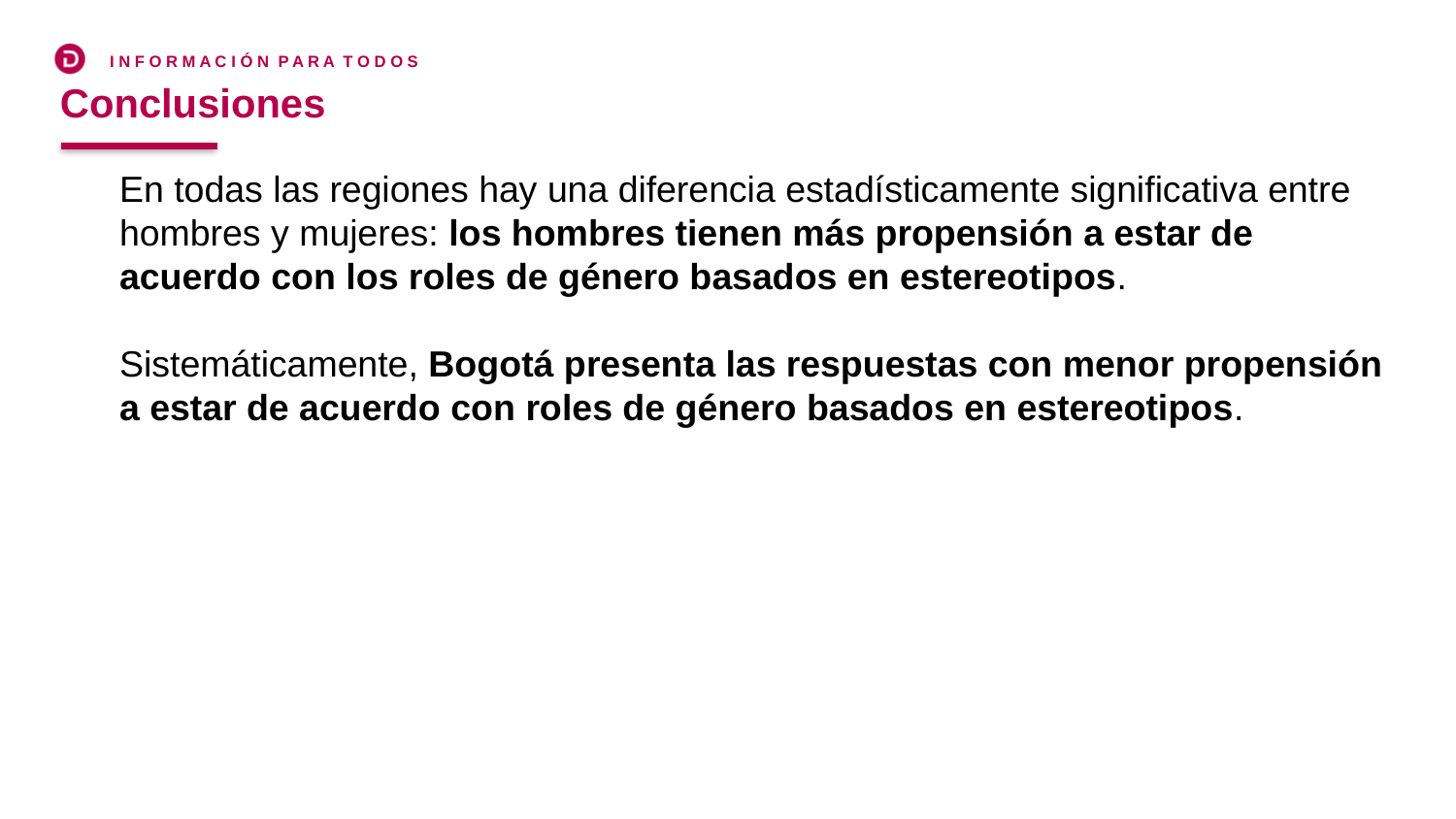

Conclusiones
En todas las regiones hay una diferencia estadísticamente significativa entre hombres y mujeres: los hombres tienen más propensión a estar de acuerdo con los roles de género basados en estereotipos.

Sistemáticamente, Bogotá presenta las respuestas con menor propensión a estar de acuerdo con roles de género basados en estereotipos.